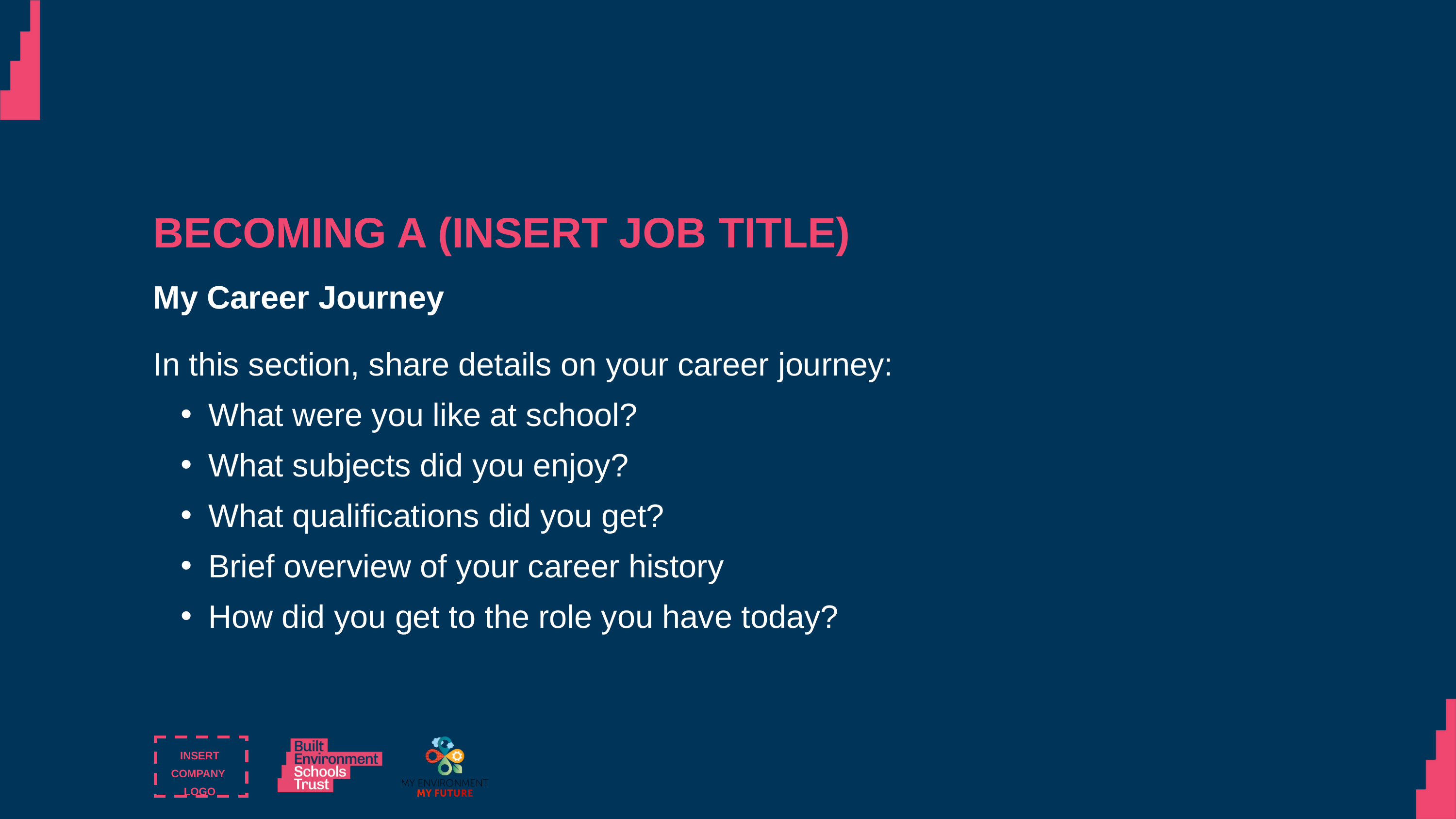

BECOMING A (INSERT JOB TITLE)
My Career Journey
In this section, share details on your career journey:
What were you like at school?
What subjects did you enjoy?
What qualifications did you get?
Brief overview of your career history
How did you get to the role you have today?

© Built Environment Schools Trust

INSERT COMPANY
LOGO